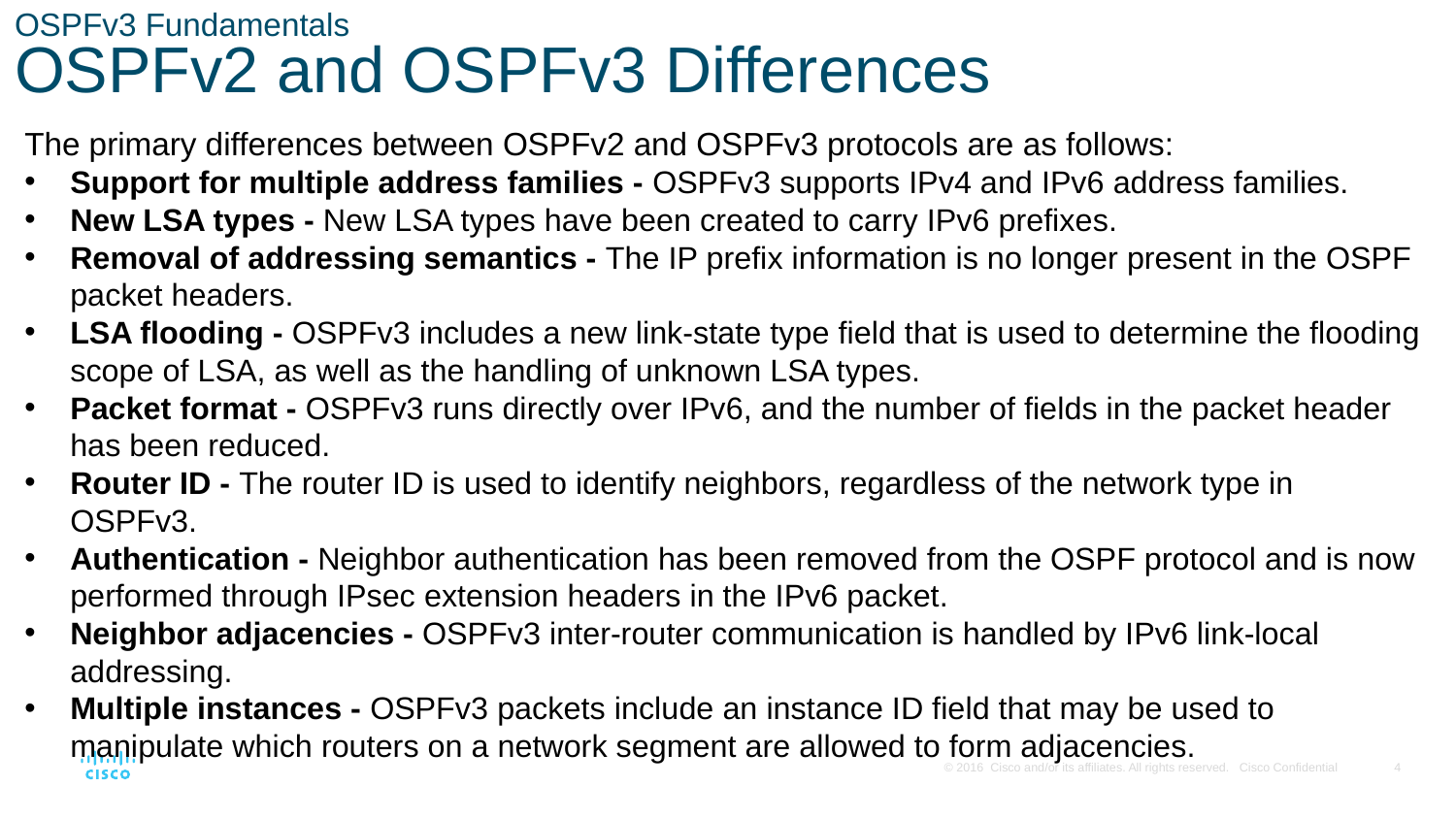

# OSPFv3 Fundamentals OSPFv2 and OSPFv3 Differences
The primary differences between OSPFv2 and OSPFv3 protocols are as follows:
Support for multiple address families - OSPFv3 supports IPv4 and IPv6 address families.
New LSA types - New LSA types have been created to carry IPv6 prefixes.
Removal of addressing semantics - The IP prefix information is no longer present in the OSPF packet headers.
LSA flooding - OSPFv3 includes a new link-state type field that is used to determine the flooding scope of LSA, as well as the handling of unknown LSA types.
Packet format - OSPFv3 runs directly over IPv6, and the number of fields in the packet header has been reduced.
Router ID - The router ID is used to identify neighbors, regardless of the network type in OSPFv3.
Authentication - Neighbor authentication has been removed from the OSPF protocol and is now performed through IPsec extension headers in the IPv6 packet.
Neighbor adjacencies - OSPFv3 inter-router communication is handled by IPv6 link-local addressing.
Multiple instances - OSPFv3 packets include an instance ID field that may be used to manipulate which routers on a network segment are allowed to form adjacencies.